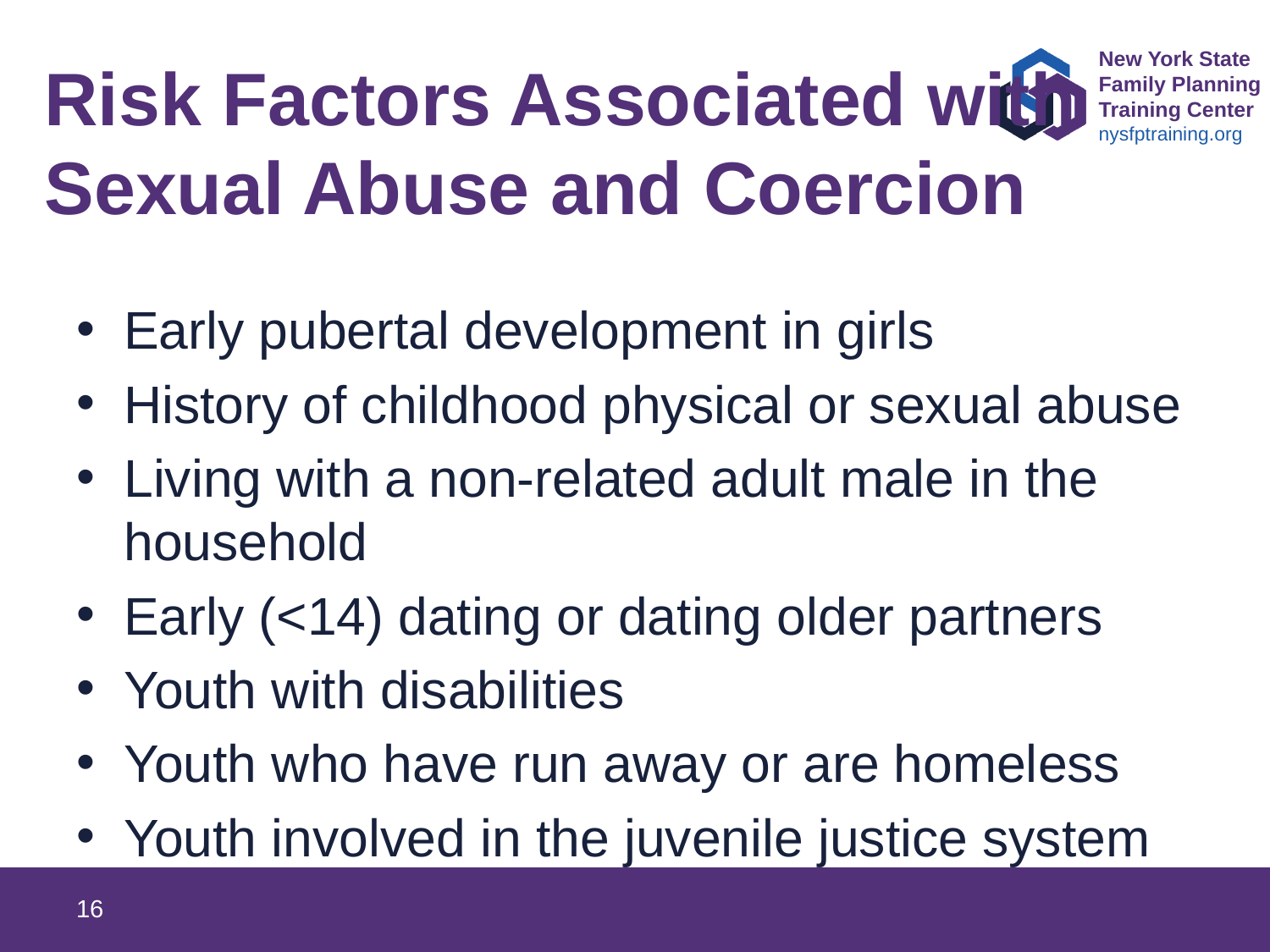

# Risk Factors Associated with Sexual Abuse and Coercion
Early pubertal development in girls
History of childhood physical or sexual abuse
Living with a non-related adult male in the household
Early (<14) dating or dating older partners
Youth with disabilities
Youth who have run away or are homeless
Youth involved in the juvenile justice system

16